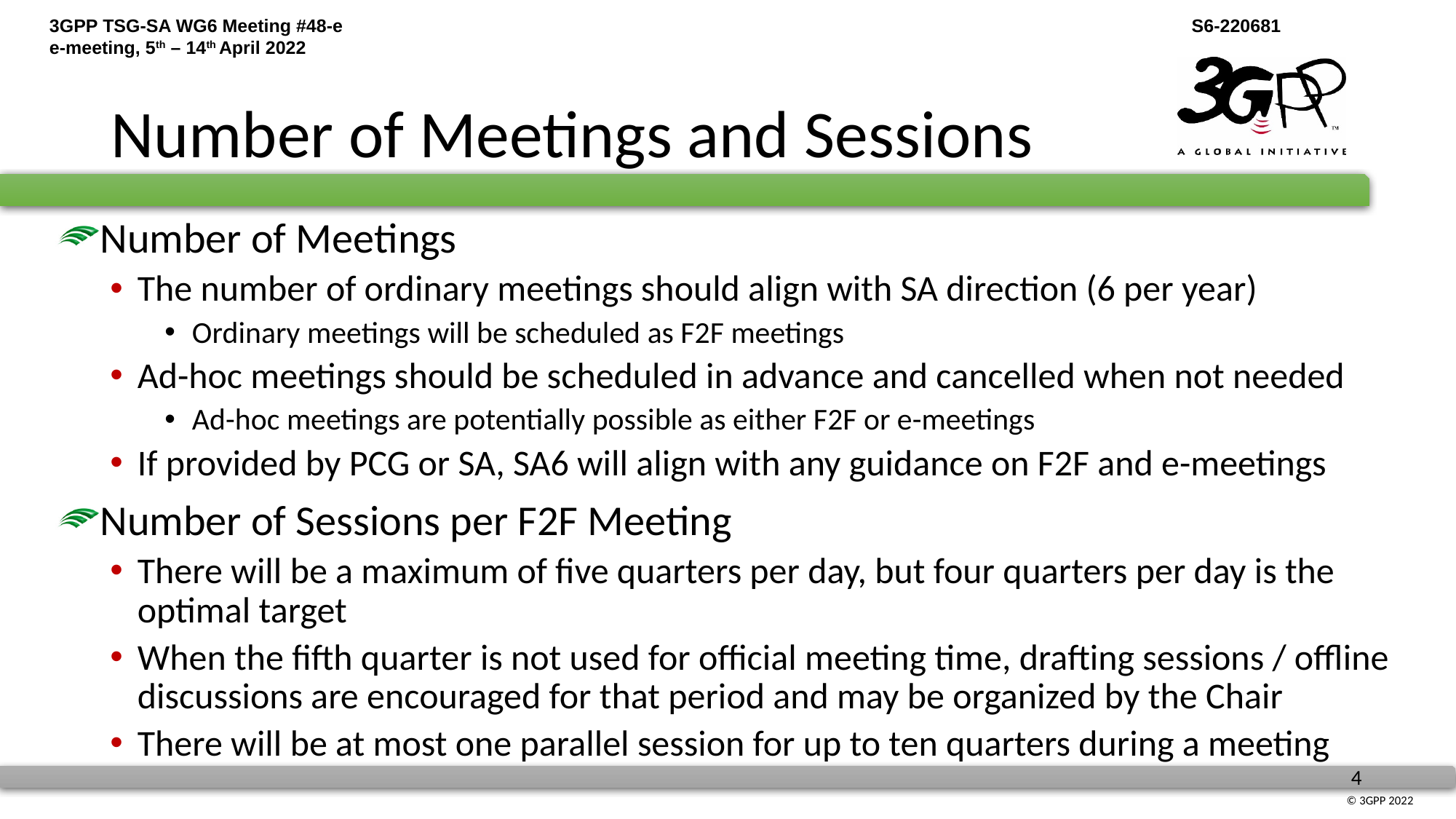

# Number of Meetings and Sessions
Number of Meetings
The number of ordinary meetings should align with SA direction (6 per year)
Ordinary meetings will be scheduled as F2F meetings
Ad-hoc meetings should be scheduled in advance and cancelled when not needed
Ad-hoc meetings are potentially possible as either F2F or e-meetings
If provided by PCG or SA, SA6 will align with any guidance on F2F and e-meetings
Number of Sessions per F2F Meeting
There will be a maximum of five quarters per day, but four quarters per day is the optimal target
When the fifth quarter is not used for official meeting time, drafting sessions / offline discussions are encouraged for that period and may be organized by the Chair
There will be at most one parallel session for up to ten quarters during a meeting